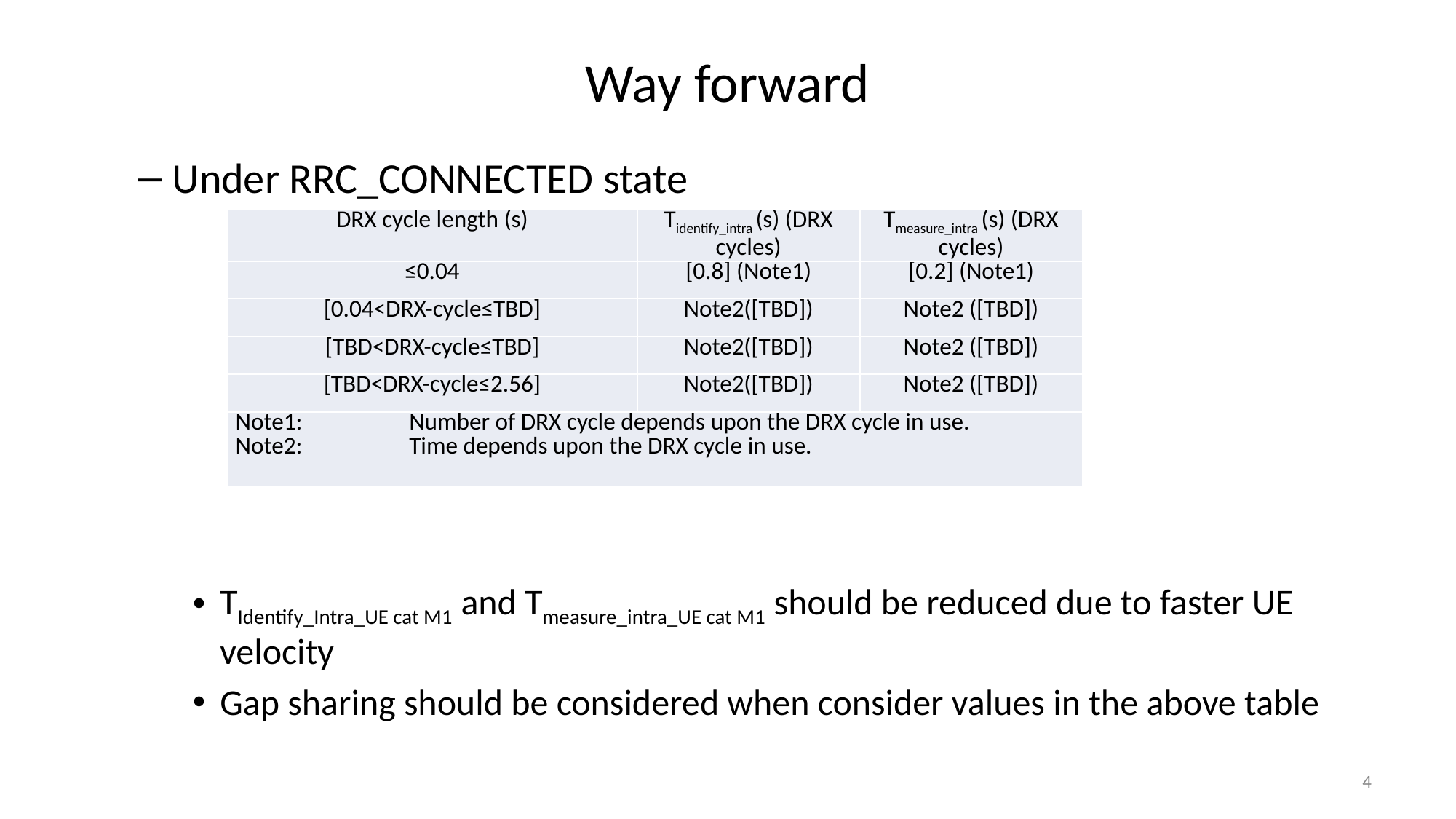

# Way forward
Under RRC_CONNECTED state

TIdentify_Intra_UE cat M1 and Tmeasure_intra_UE cat M1 should be reduced due to faster UE velocity
Gap sharing should be considered when consider values in the above table

| DRX cycle length (s) | Tidentify\_intra (s) (DRX cycles) | Tmeasure\_intra (s) (DRX cycles) |
| --- | --- | --- |
| ≤0.04 | [0.8] (Note1) | [0.2] (Note1) |
| [0.04<DRX-cycle≤TBD] | Note2([TBD]) | Note2 ([TBD]) |
| [TBD<DRX-cycle≤TBD] | Note2([TBD]) | Note2 ([TBD]) |
| [TBD<DRX-cycle≤2.56] | Note2([TBD]) | Note2 ([TBD]) |
| Note1: Number of DRX cycle depends upon the DRX cycle in use. Note2: Time depends upon the DRX cycle in use. |  |  |
4